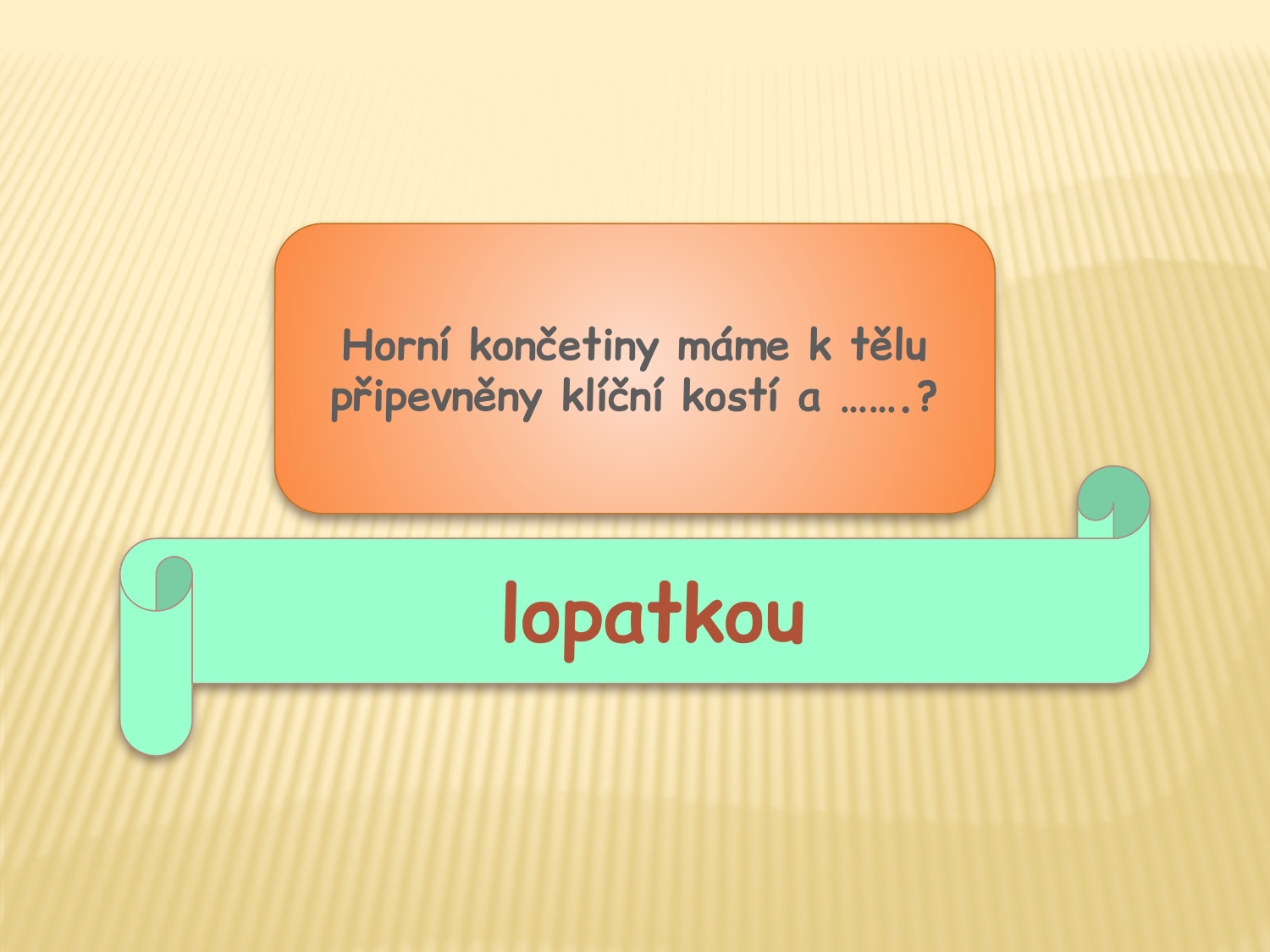

Horní končetiny máme k tělu připevněny klíční kostí a …….?
lopatkou